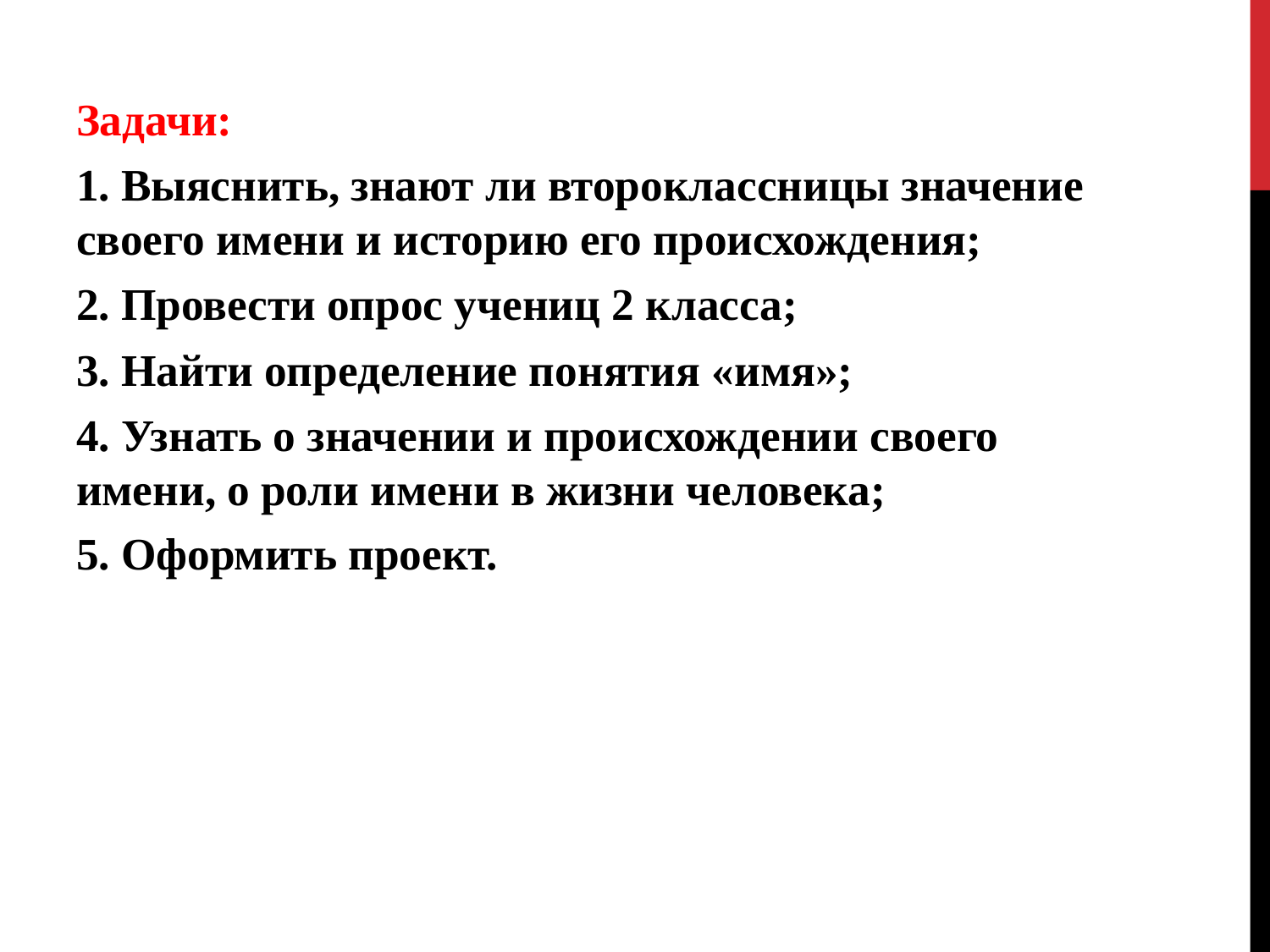

#
Задачи:
1. Выяснить, знают ли второклассницы значение своего имени и историю его происхождения;
2. Провести опрос учениц 2 класса;
3. Найти определение понятия «имя»;
4. Узнать о значении и происхождении своего имени, о роли имени в жизни человека;
5. Оформить проект.